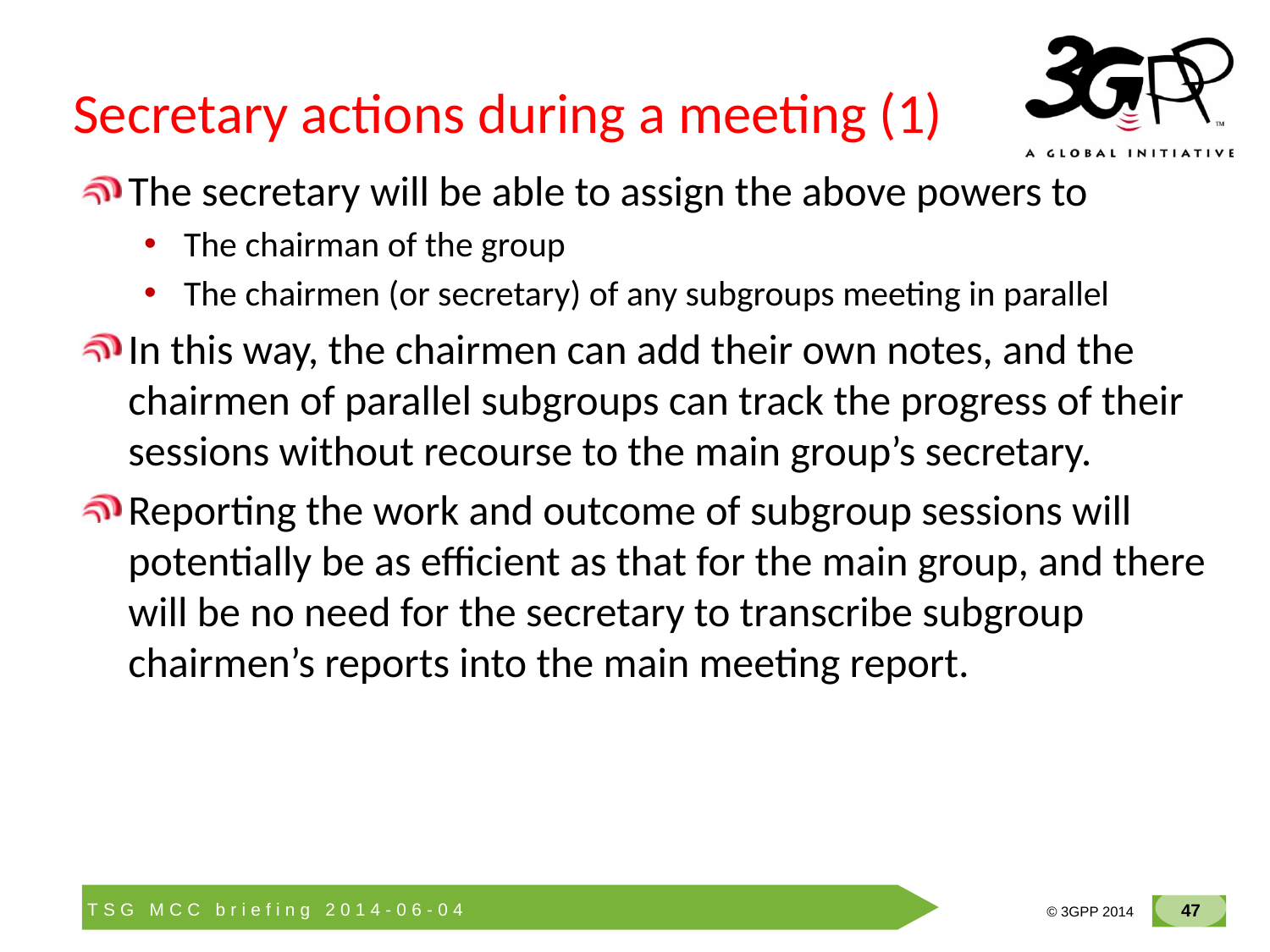

# Secretary actions during a meeting (1)
The secretary will be able to assign the above powers to
The chairman of the group
The chairmen (or secretary) of any subgroups meeting in parallel
In this way, the chairmen can add their own notes, and the chairmen of parallel subgroups can track the progress of their sessions without recourse to the main group’s secretary.
Reporting the work and outcome of subgroup sessions will potentially be as efficient as that for the main group, and there will be no need for the secretary to transcribe subgroup chairmen’s reports into the main meeting report.